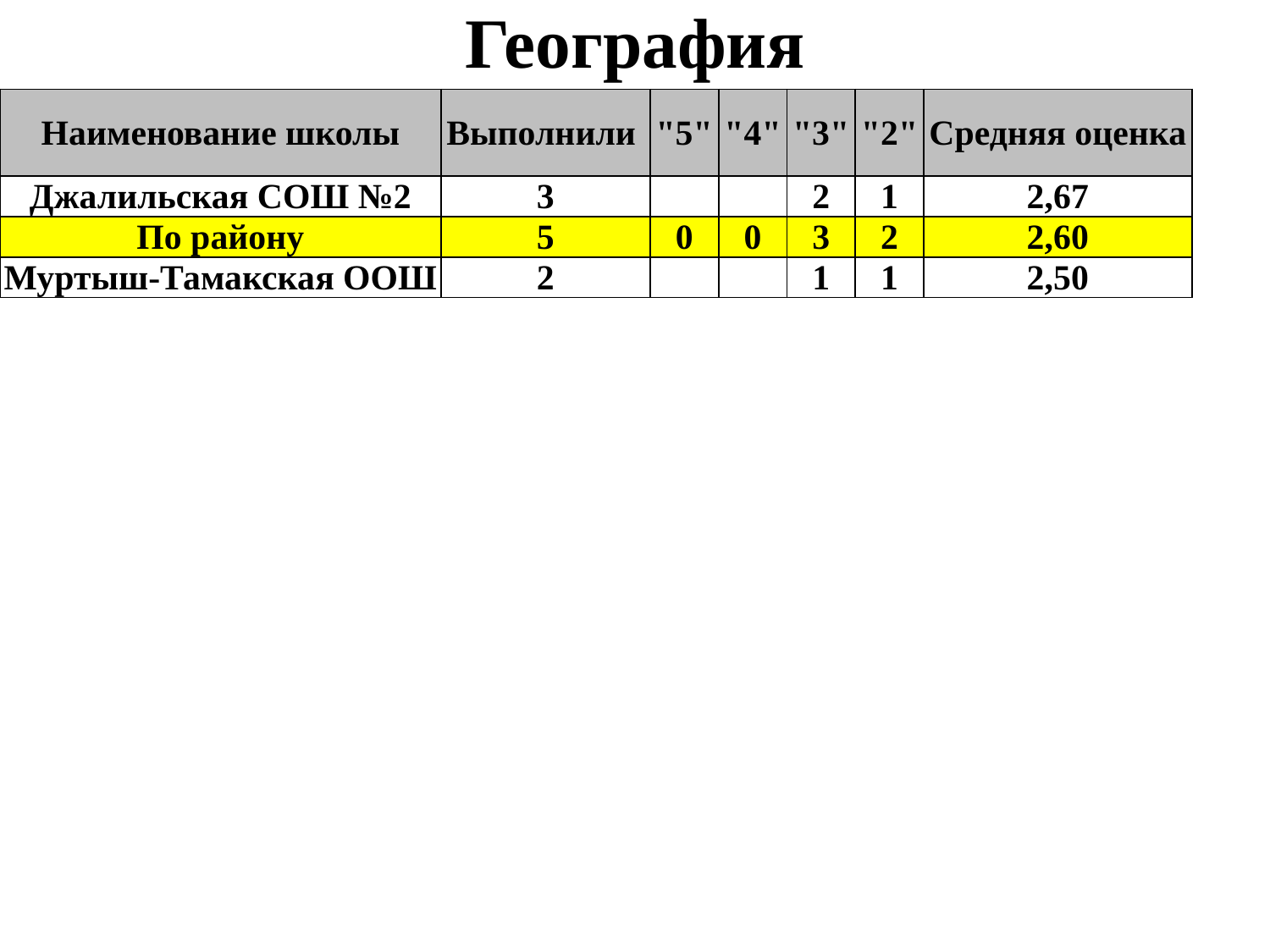

# География
| Наименование школы | Выполнили | "5" | "4" | "3" | "2" | Средняя оценка |
| --- | --- | --- | --- | --- | --- | --- |
| Джалильская СОШ №2 | 3 |  |  | 2 | 1 | 2,67 |
| По району | 5 | 0 | 0 | 3 | 2 | 2,60 |
| Муртыш-Тамакская ООШ | 2 |  |  | 1 | 1 | 2,50 |